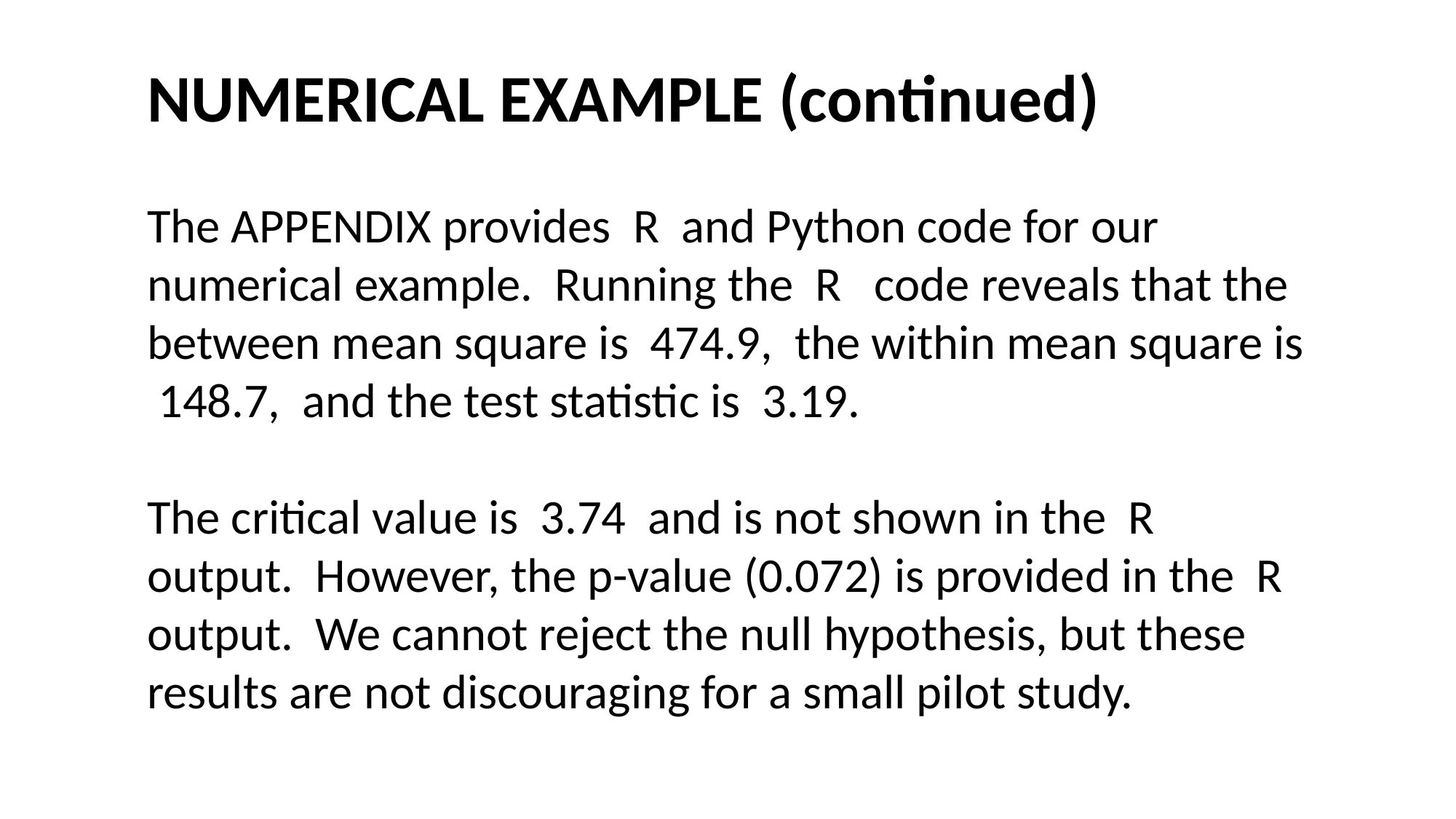

#
NUMERICAL EXAMPLE (continued)

The APPENDIX provides  R  and Python code for our numerical example.  Running the  R   code reveals that the between mean square is  474.9,  the within mean square is  148.7,  and the test statistic is  3.19.

The critical value is  3.74  and is not shown in the  R  output.  However, the p-value (0.072) is provided in the  R  output.  We cannot reject the null hypothesis, but these results are not discouraging for a small pilot study.